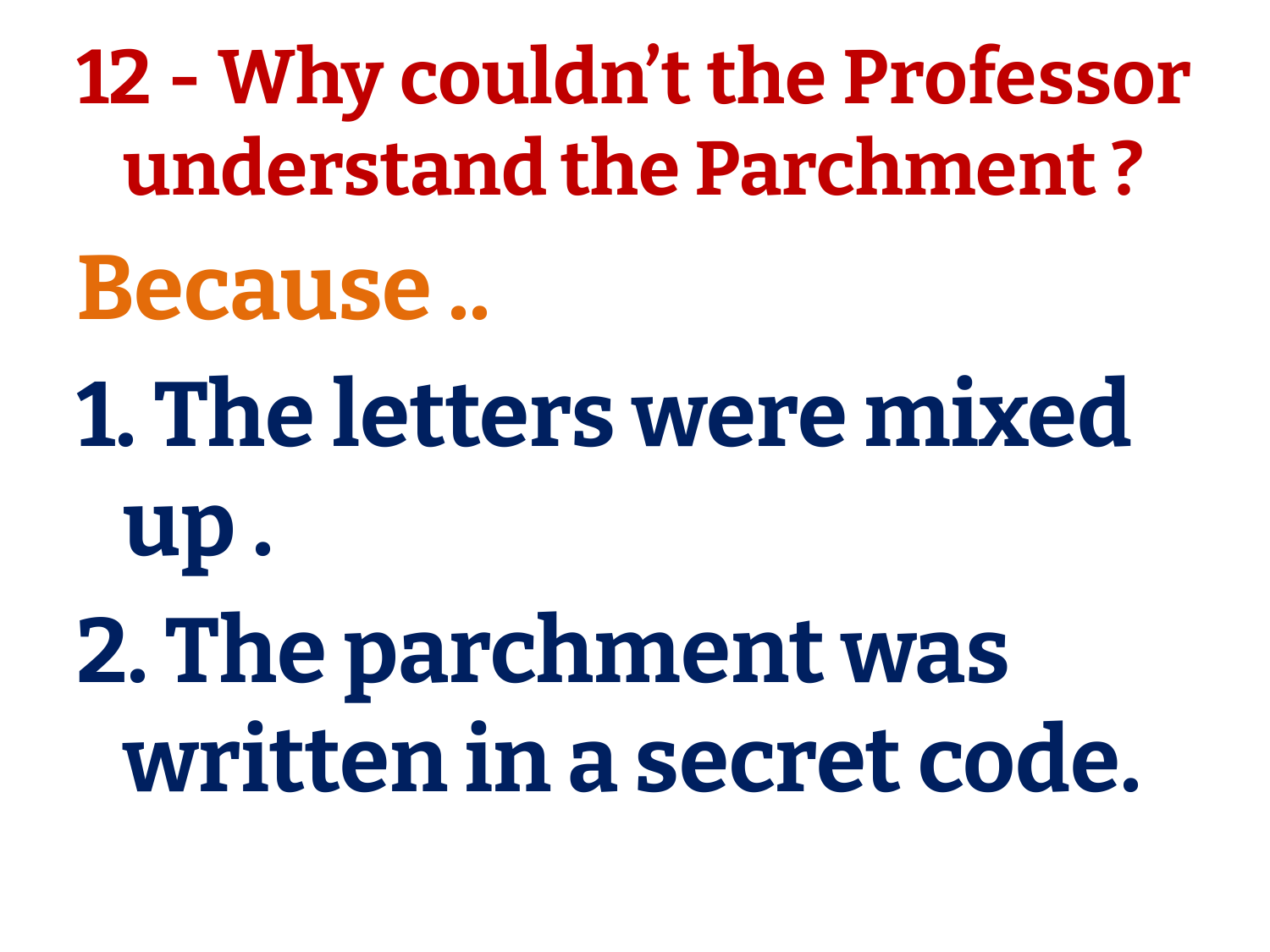

12 - Why couldn’t the Professor understand the Parchment ?
Because ..
1. The letters were mixed up .
2. The parchment was written in a secret code.